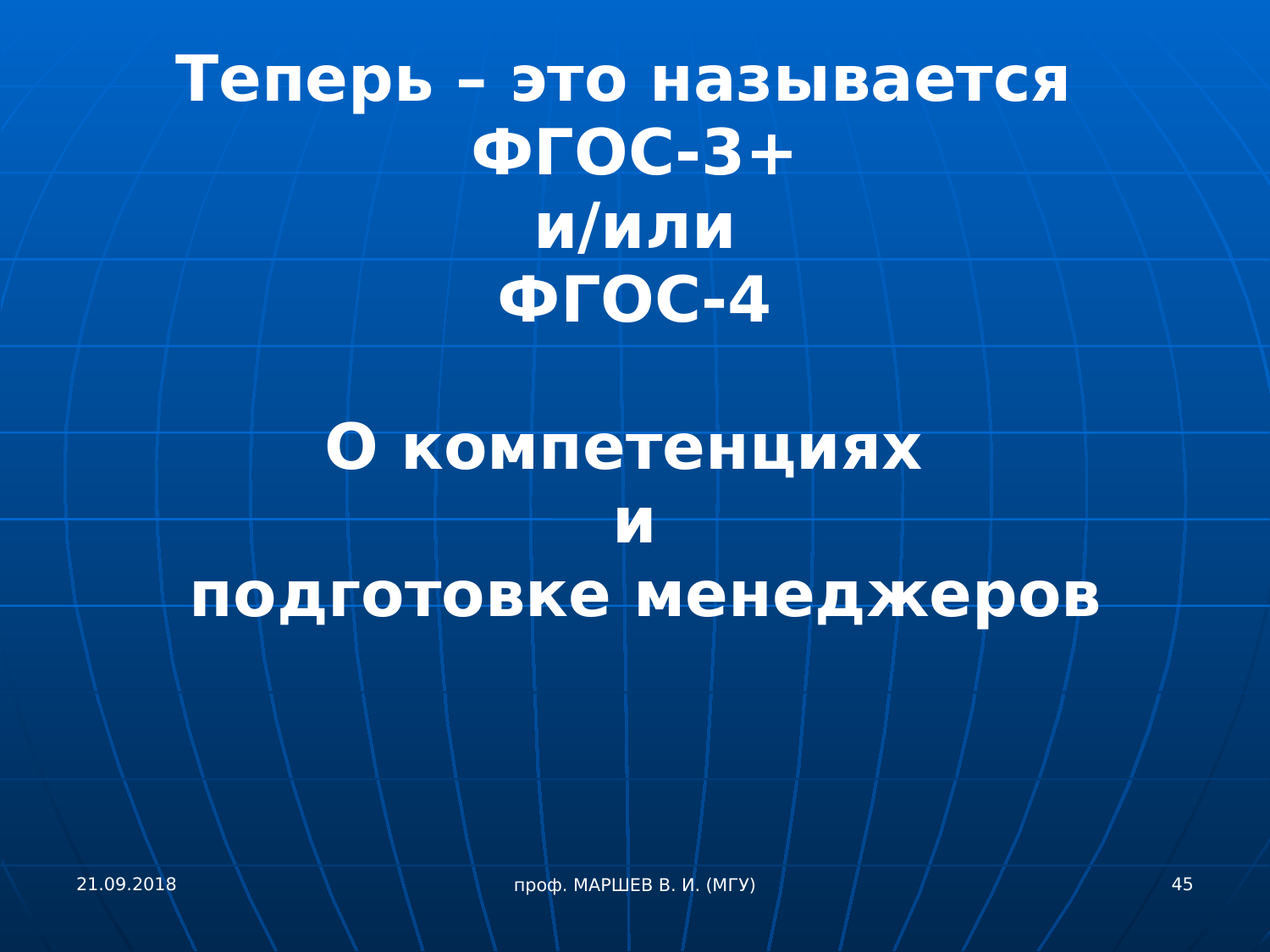

Теперь – это называется
ФГОС-3+
и/или
ФГОС-4

О компетенциях
и
 подготовке менеджеров
21.09.2018
45
проф. МАРШЕВ В. И. (МГУ)